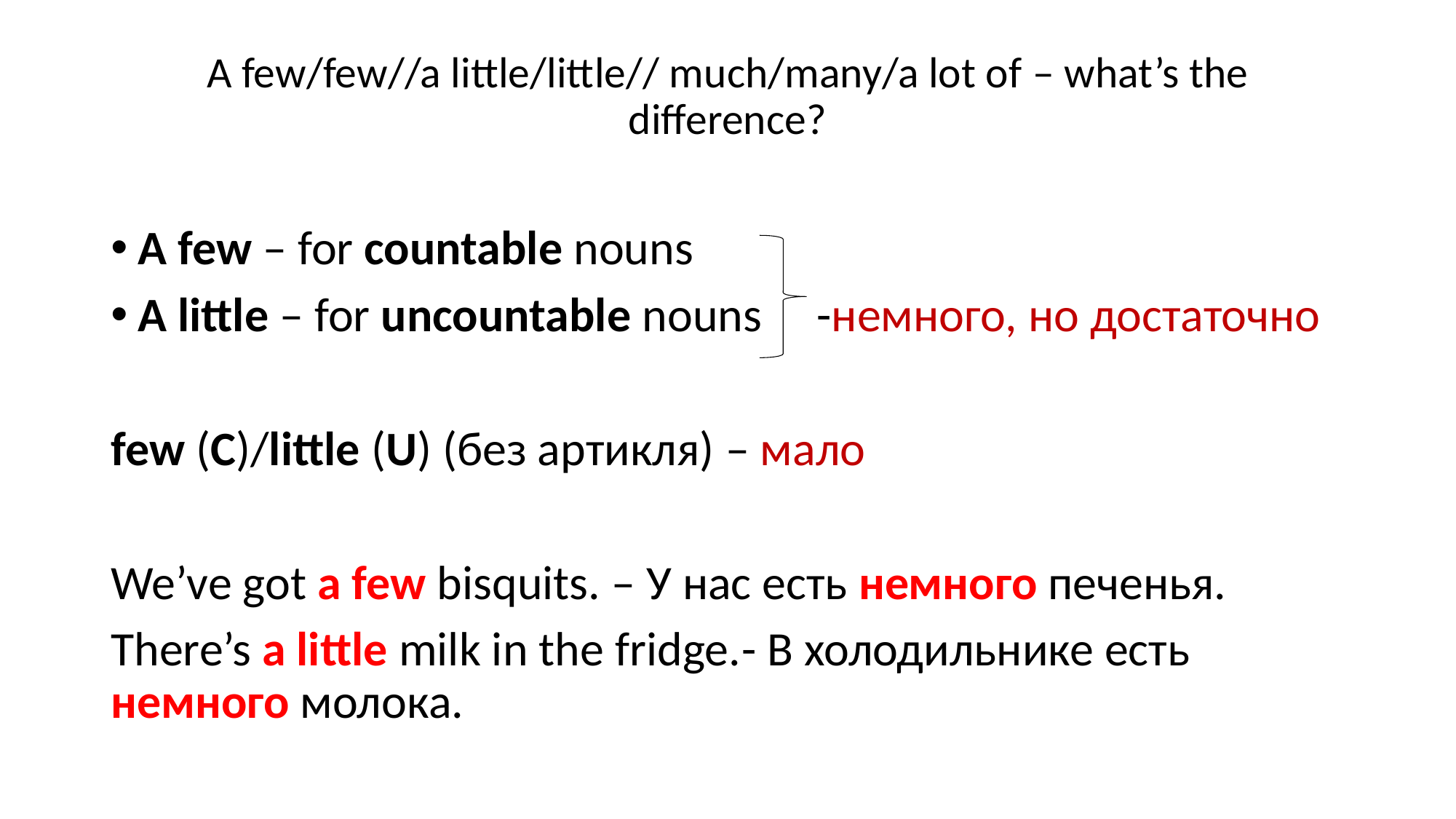

# A few/few//a little/little// much/many/a lot of – what’s the difference?
A few – for countable nouns
A little – for uncountable nouns     -немного, но достаточно

few (С)/little (U) (без артикля) – мало

We’ve got a few bisquits. – У нас есть немного печенья.
There’s a little milk in the fridge.- В холодильнике есть немного молока.